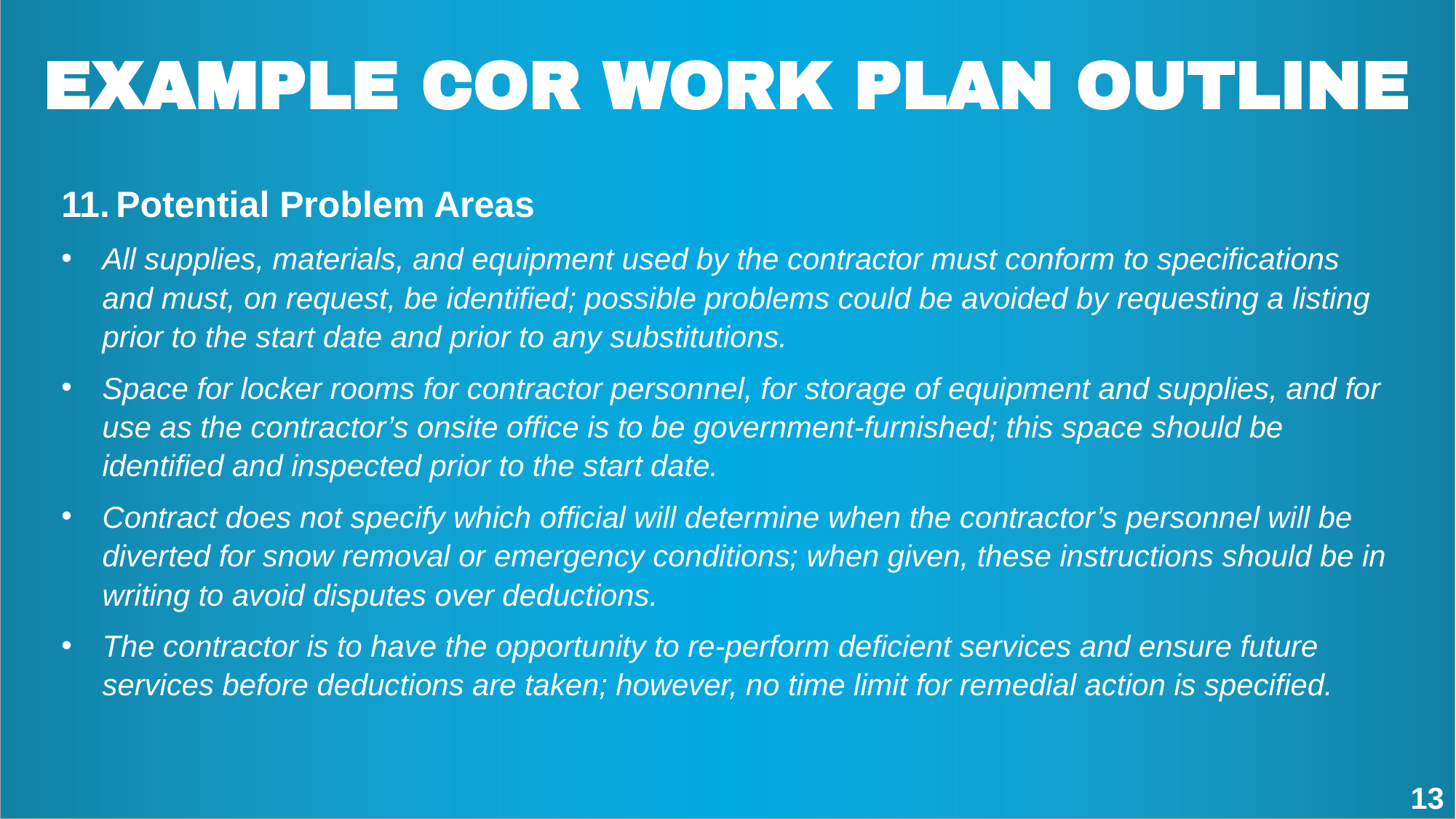

EXAMPLE COR WORK PLAN OUTLINE
Potential Problem Areas
All supplies, materials, and equipment used by the contractor must conform to specifications and must, on request, be identified; possible problems could be avoided by requesting a listing prior to the start date and prior to any substitutions.
Space for locker rooms for contractor personnel, for storage of equipment and supplies, and for use as the contractor’s onsite office is to be government-furnished; this space should be identified and inspected prior to the start date.
Contract does not specify which official will determine when the contractor’s personnel will be diverted for snow removal or emergency conditions; when given, these instructions should be in writing to avoid disputes over deductions.
The contractor is to have the opportunity to re-perform deficient services and ensure future services before deductions are taken; however, no time limit for remedial action is specified.

13